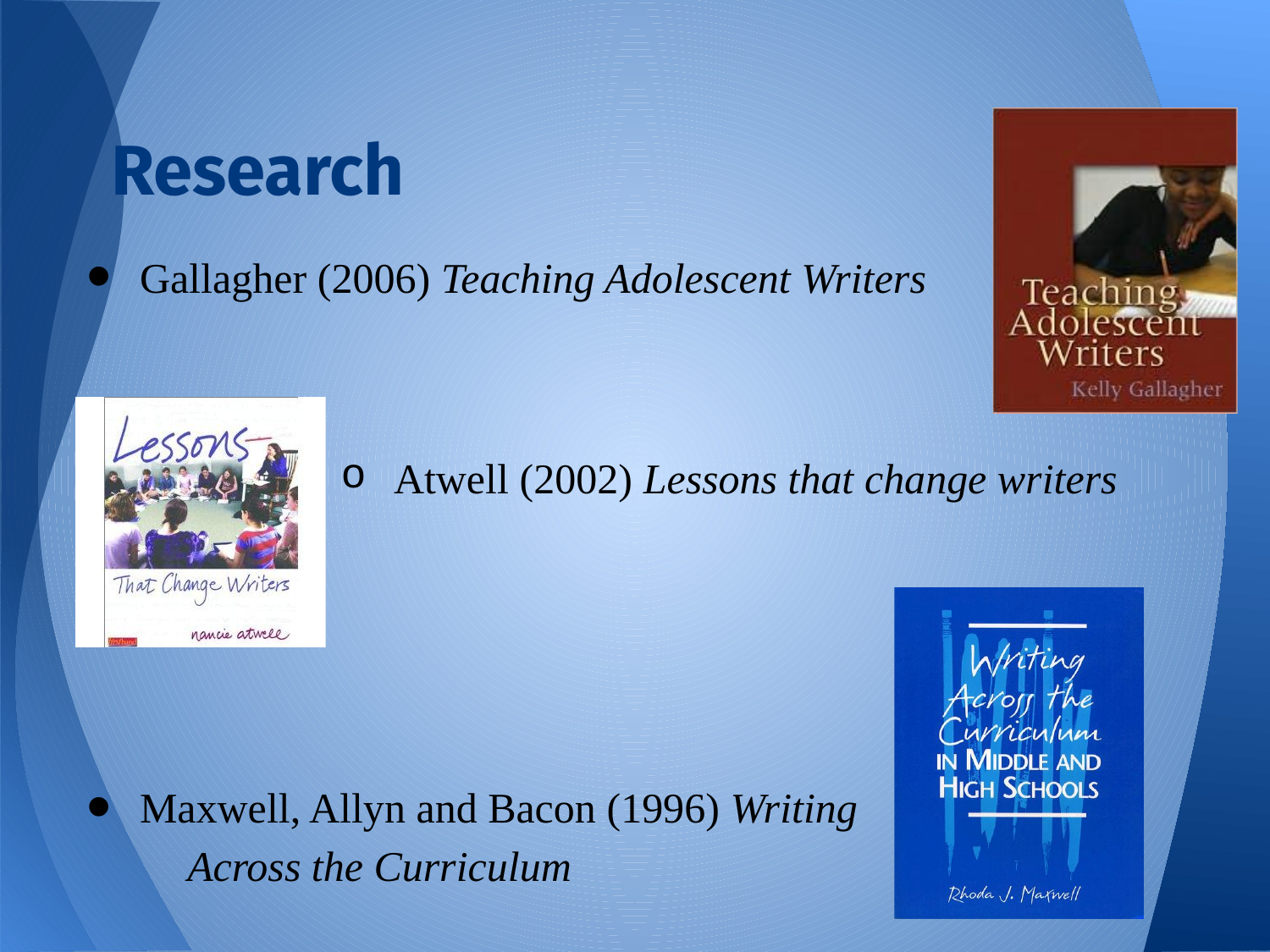

# Research

Gallagher (2006) Teaching Adolescent Writers

Atwell (2002) Lessons that change writers

Maxwell, Allyn and Bacon (1996) Writing
Across the Curriculum